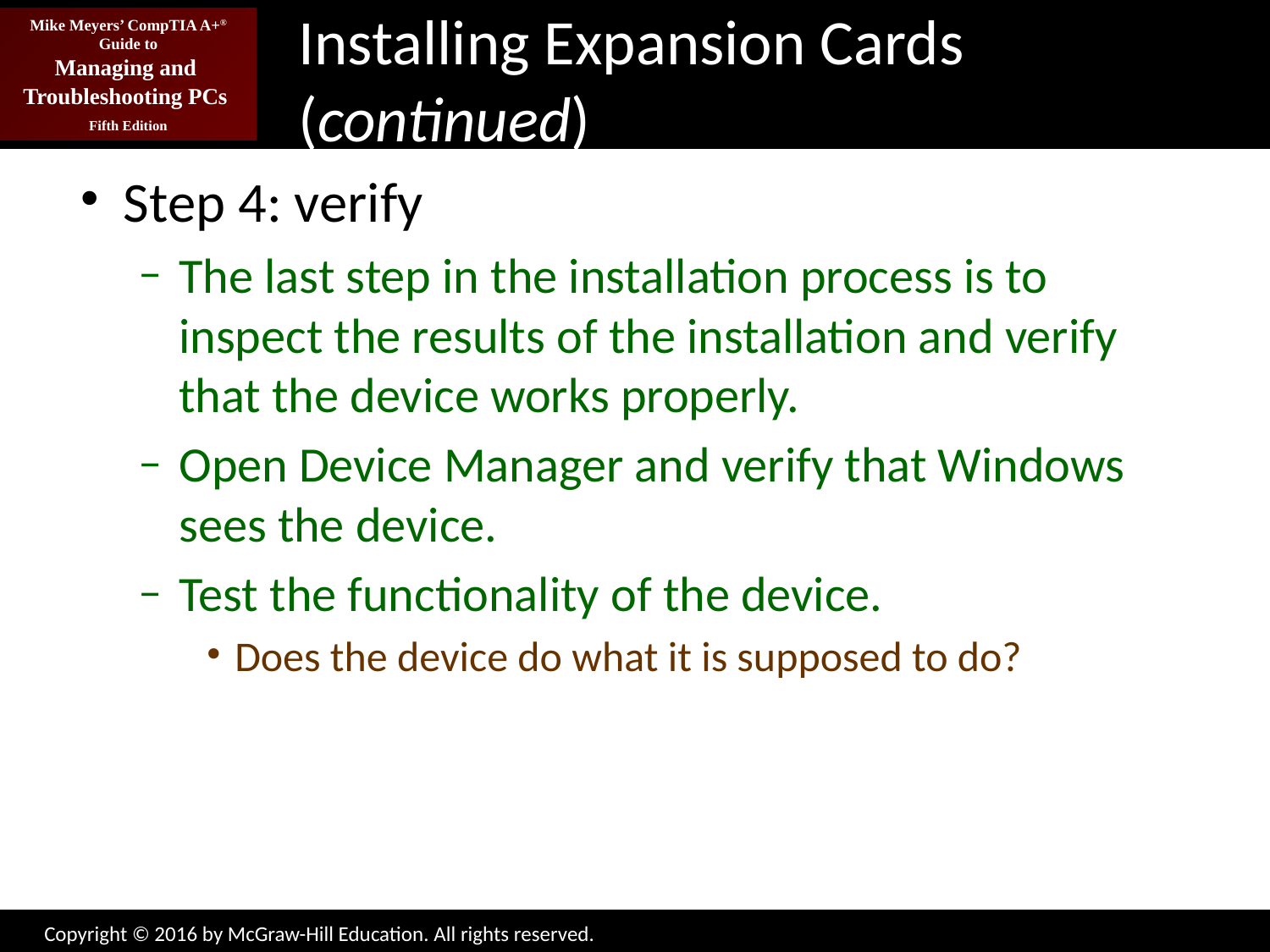

# Installing Expansion Cards (continued)
Step 4: verify
The last step in the installation process is to inspect the results of the installation and verify that the device works properly.
Open Device Manager and verify that Windows sees the device.
Test the functionality of the device.
Does the device do what it is supposed to do?